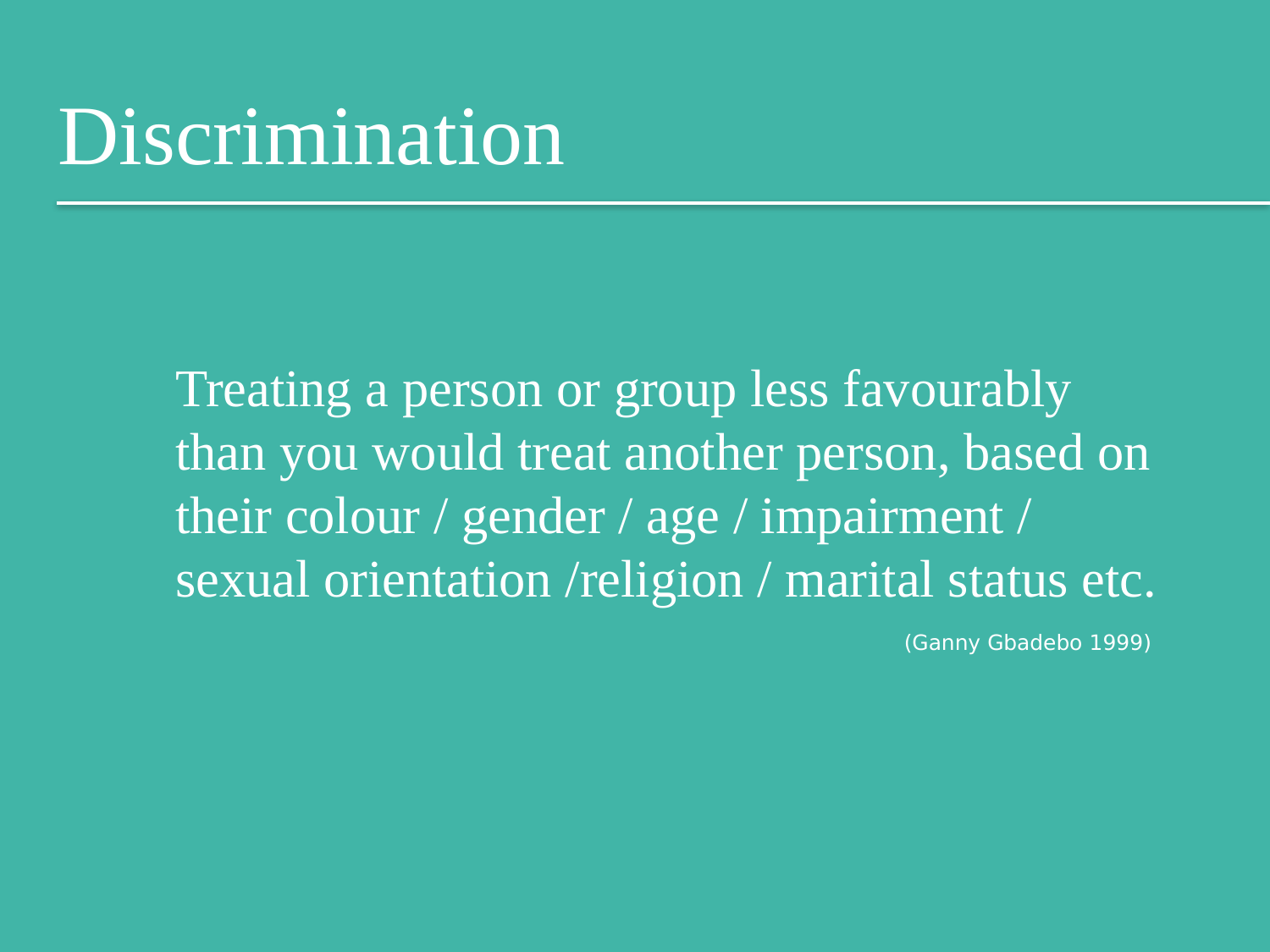

Discrimination
Treating a person or group less favourably than you would treat another person, based on their colour / gender / age / impairment / sexual orientation /religion / marital status etc.
(Ganny Gbadebo 1999)